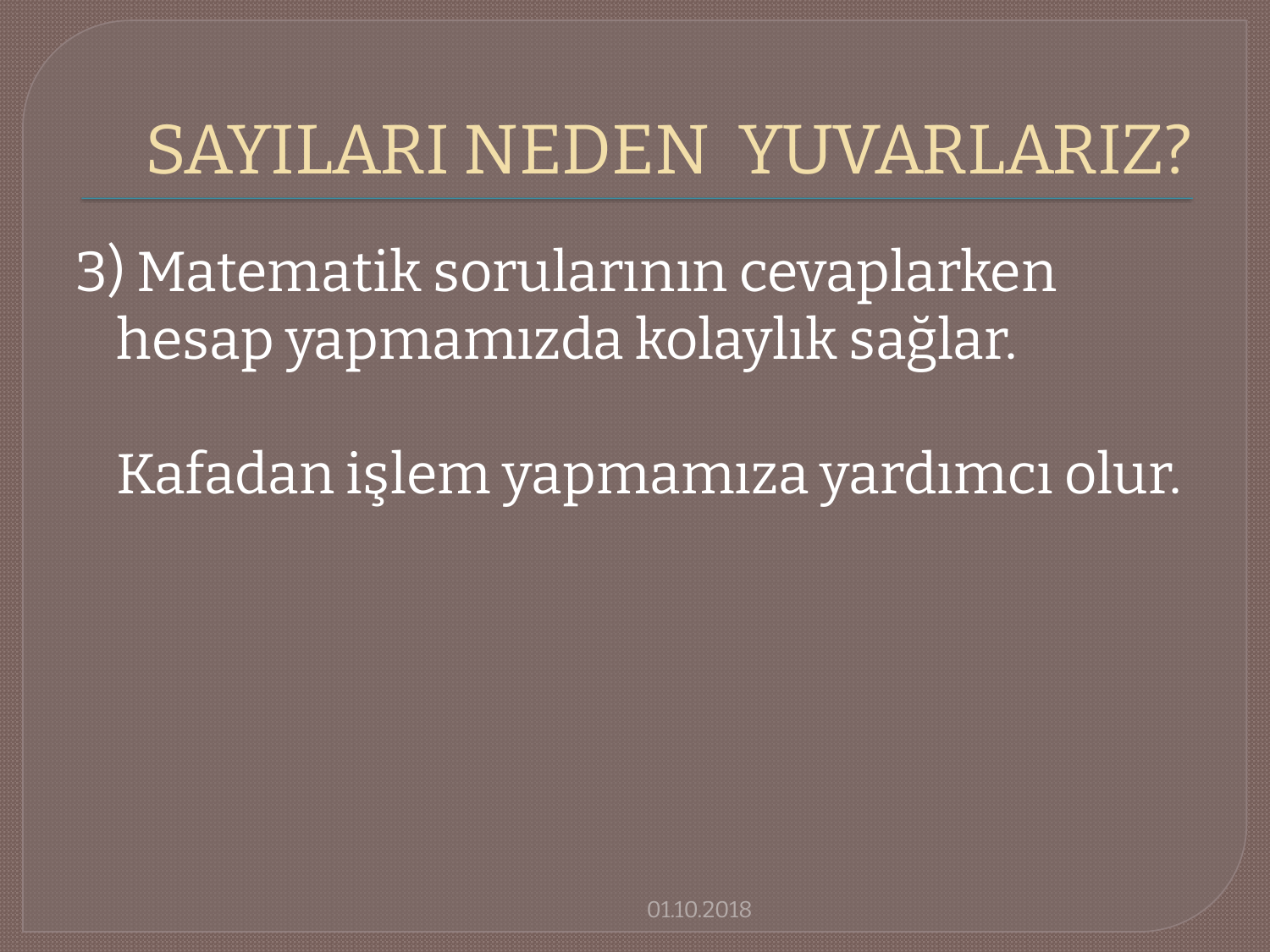

# SAYILARI NEDEN  YUVARLARIZ?
3) Matematik sorularının cevaplarken hesap yapmamızda kolaylık sağlar.
Kafadan işlem yapmamıza yardımcı olur.
01.10.2018